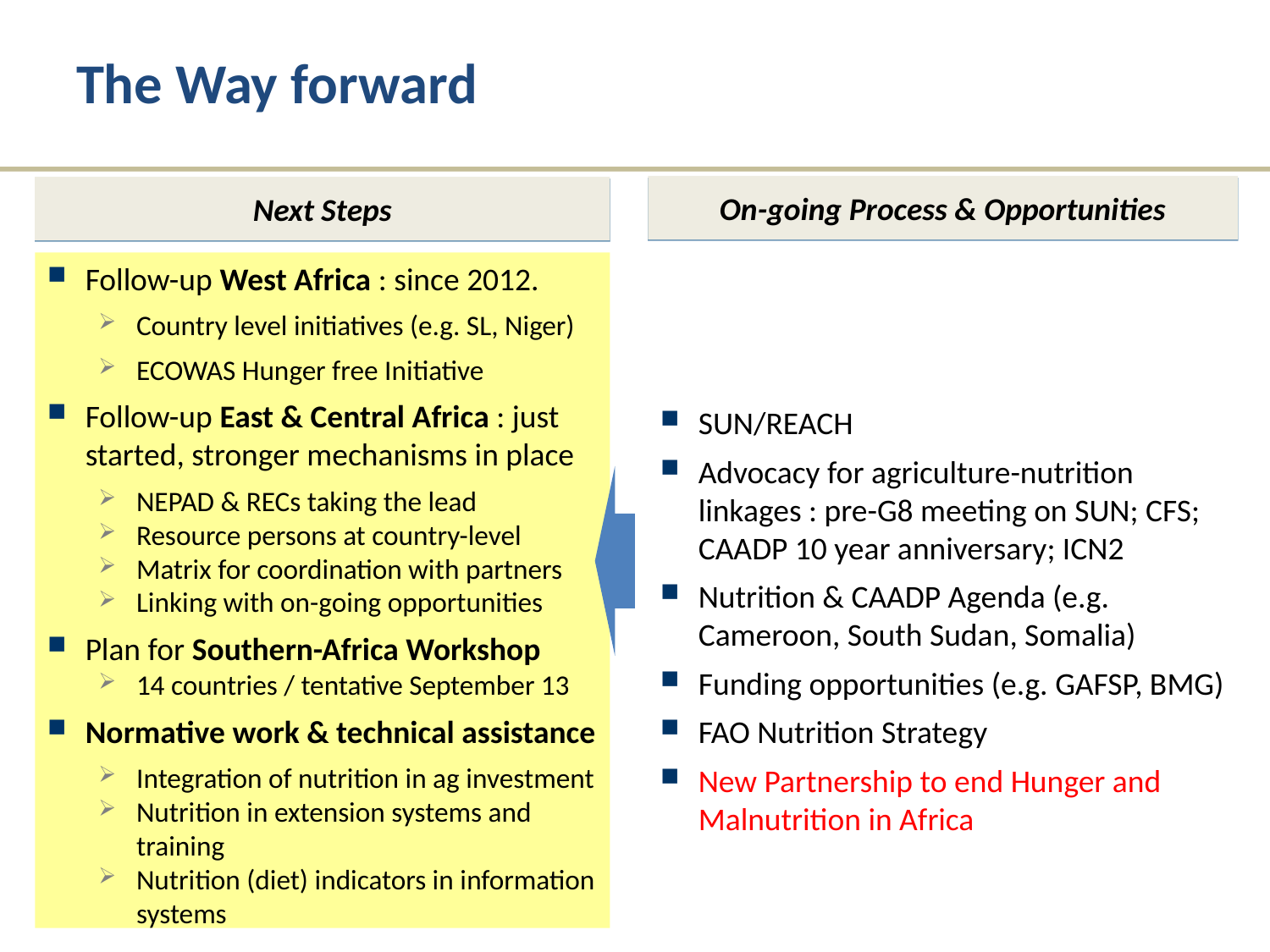

# The Way forward
On-going Process & Opportunities
Next Steps

SUN/REACH
Advocacy for agriculture-nutrition linkages : pre-G8 meeting on SUN; CFS; CAADP 10 year anniversary; ICN2
Nutrition & CAADP Agenda (e.g. Cameroon, South Sudan, Somalia)
Funding opportunities (e.g. GAFSP, BMG)
FAO Nutrition Strategy
New Partnership to end Hunger and Malnutrition in Africa

Follow-up West Africa : since 2012.
Country level initiatives (e.g. SL, Niger)
ECOWAS Hunger free Initiative
Follow-up East & Central Africa : just started, stronger mechanisms in place
NEPAD & RECs taking the lead
Resource persons at country-level
Matrix for coordination with partners
Linking with on-going opportunities
Plan for Southern-Africa Workshop
14 countries / tentative September 13
Normative work & technical assistance
Integration of nutrition in ag investment
Nutrition in extension systems and training
Nutrition (diet) indicators in information systems